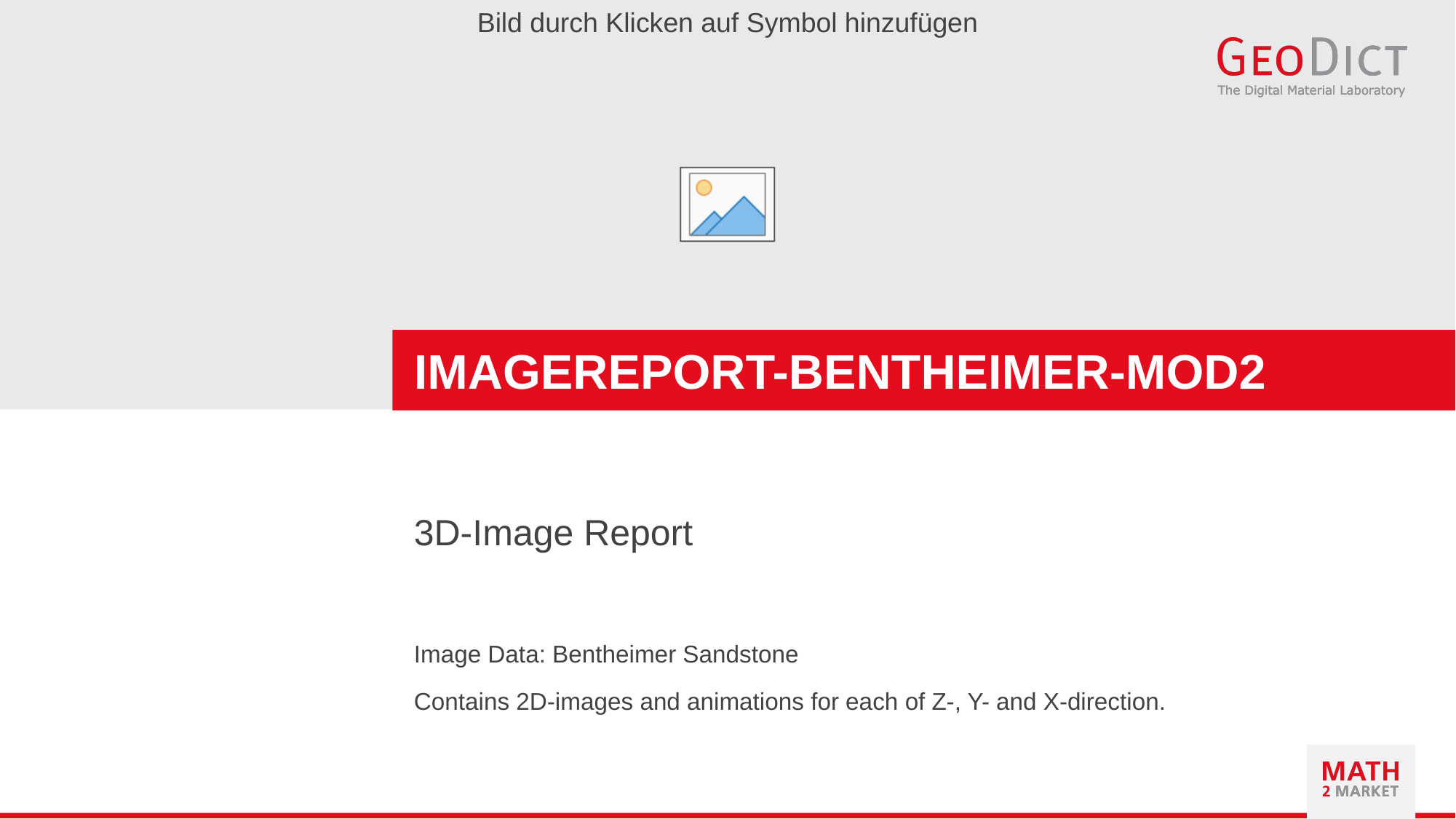

# ImageReport-Bentheimer-mod2
3D-Image Report
Image Data: Bentheimer Sandstone
Contains 2D-images and animations for each of Z-, Y- and X-direction.